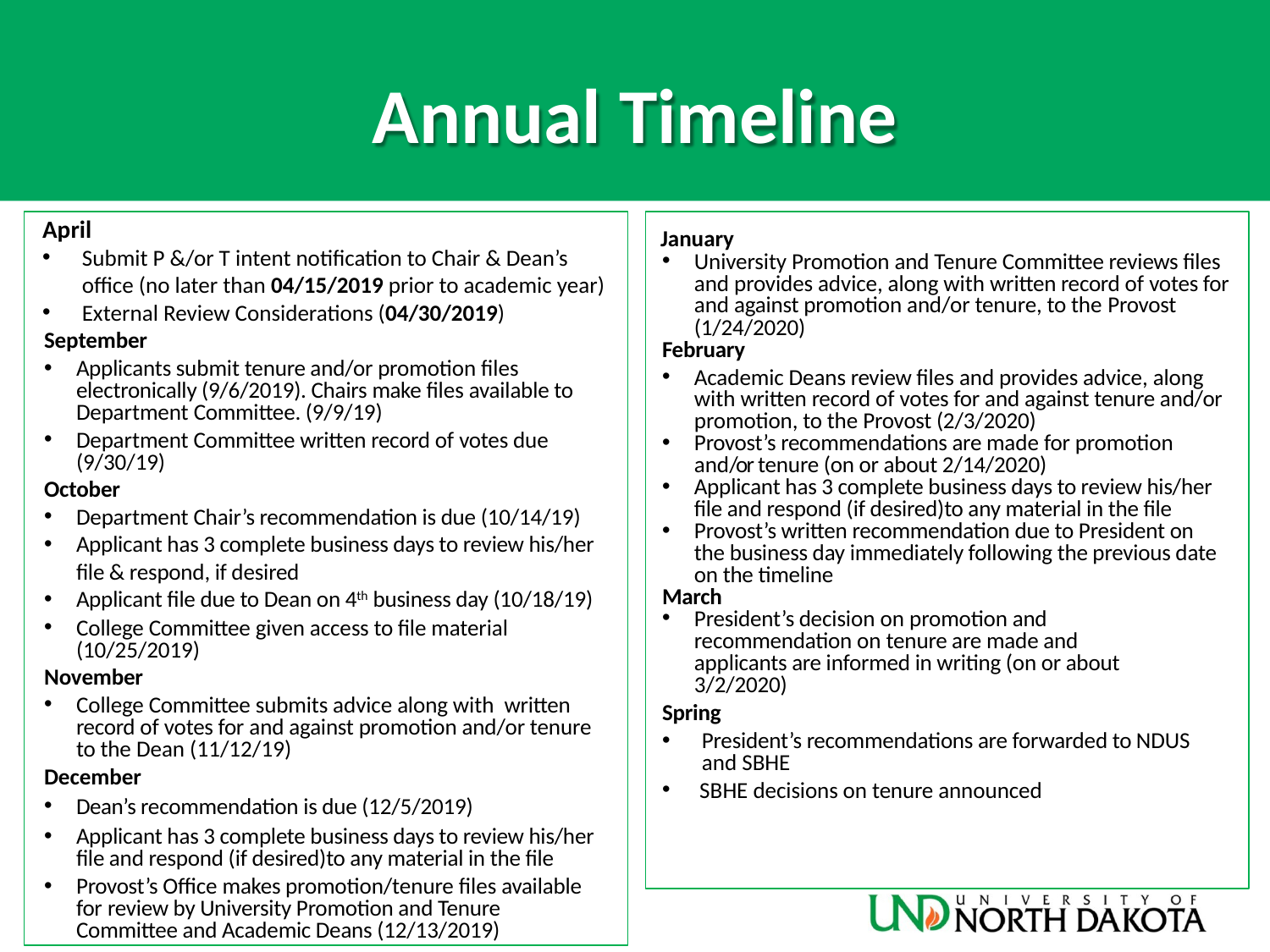

# Annual Timeline

April
Submit P &/or T intent notification to Chair & Dean’s office (no later than 04/15/2019 prior to academic year)
External Review Considerations (04/30/2019)
September
Applicants submit tenure and/or promotion files  electronically (9/6/2019). Chairs make files available to  Department Committee. (9/9/19)
Department Committee written record of votes due (9/30/19)
October
Department Chair’s recommendation is due (10/14/19)
Applicant has 3 complete business days to review his/her file & respond, if desired
Applicant file due to Dean on 4th business day (10/18/19)
College Committee given access to file material (10/25/2019)
November
College Committee submits advice along with  written record of votes for and against promotion and/or tenure  to the Dean (11/12/19)
December
Dean’s recommendation is due (12/5/2019)
Applicant has 3 complete business days to review his/her file and respond (if desired)to any material in the file
Provost’s Office makes promotion/tenure files available  for review by University Promotion and Tenure Committee and Academic Deans (12/13/2019)

January
University Promotion and Tenure Committee reviews files and provides advice, along with written record of votes for and against promotion and/or tenure, to the Provost (1/24/2020)
February
Academic Deans review files and provides advice, along with written record of votes for and against tenure and/or promotion, to the Provost (2/3/2020)
Provost’s recommendations are made for promotion and/or tenure (on or about 2/14/2020)
Applicant has 3 complete business days to review his/her file and respond (if desired)to any material in the file
Provost’s written recommendation due to President on the business day immediately following the previous date on the timeline
March
President’s decision on promotion and  recommendation on tenure are made and applicants are informed in writing (on or about 3/2/2020)
Spring
President’s recommendations are forwarded to NDUS and SBHE
SBHE decisions on tenure announced